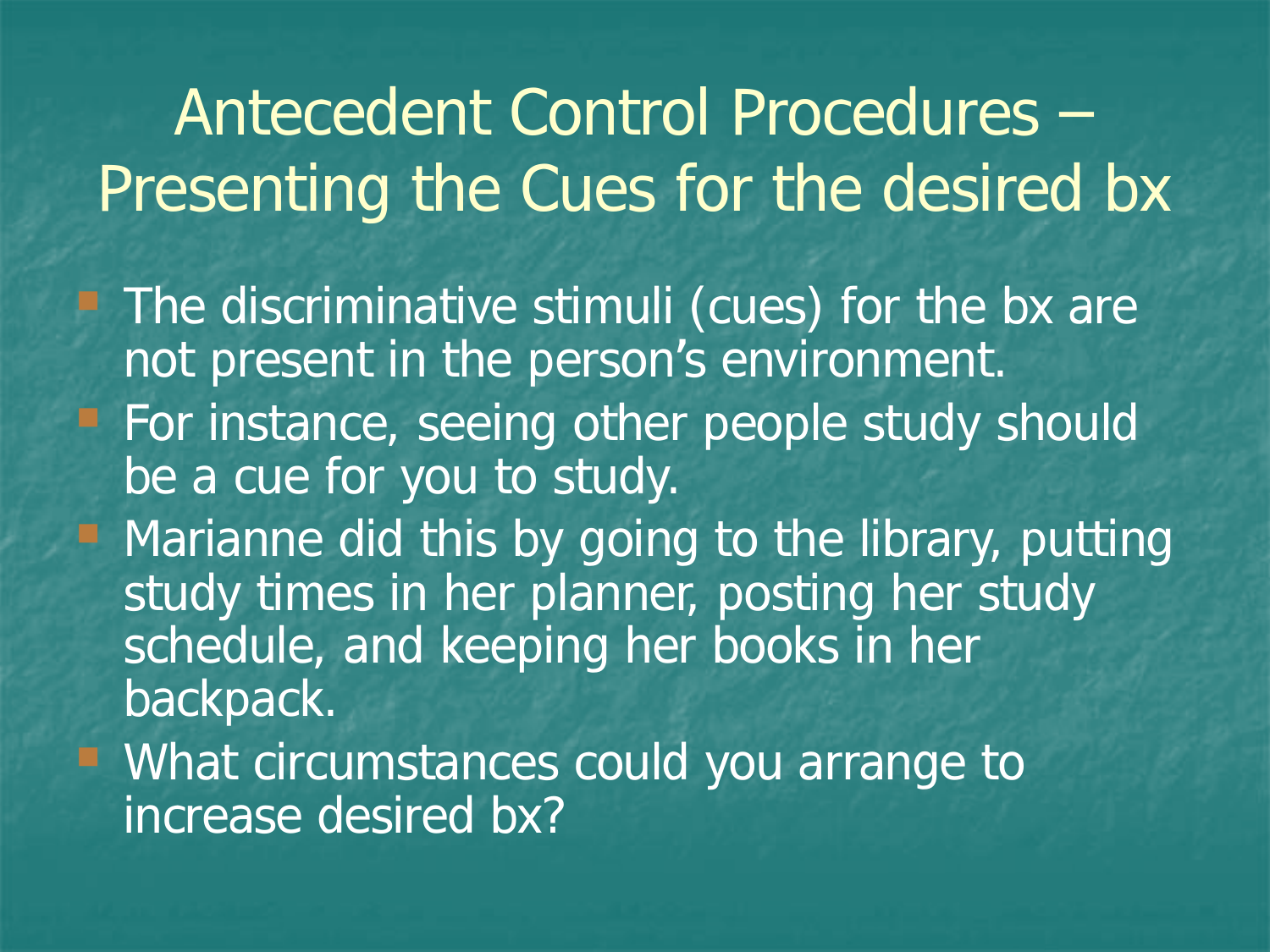

# Antecedent Control Procedures – Presenting the Cues for the desired bx
The discriminative stimuli (cues) for the bx are not present in the person’s environment.
For instance, seeing other people study should be a cue for you to study.
Marianne did this by going to the library, putting study times in her planner, posting her study schedule, and keeping her books in her backpack.
What circumstances could you arrange to increase desired bx?